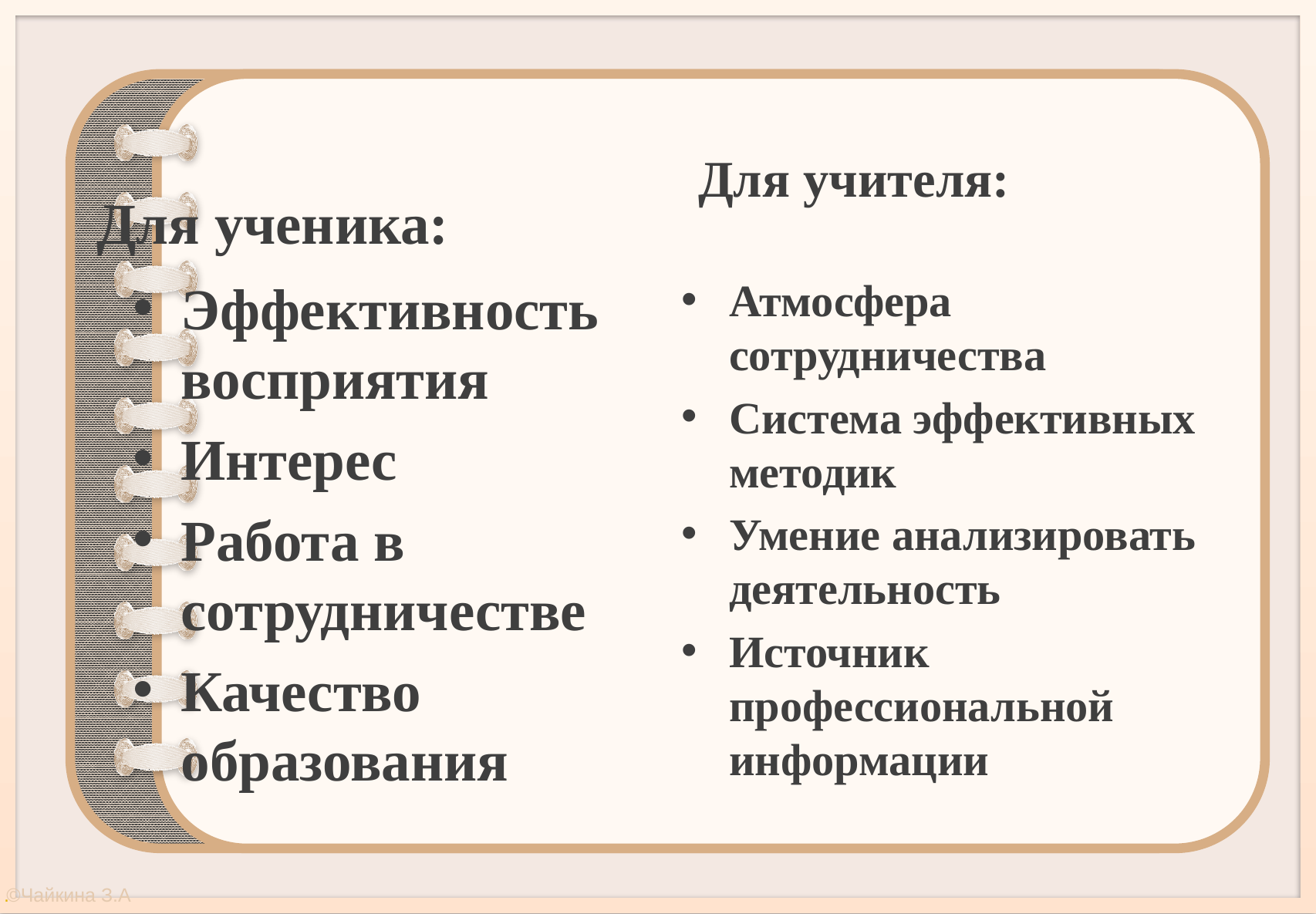

Для учителя:
Для ученика:
Эффективность восприятия
Интерес
Работа в сотрудничестве
Качество образования

Атмосфера сотрудничества
Система эффективных методик
Умение анализировать деятельность
Источник профессиональной информации